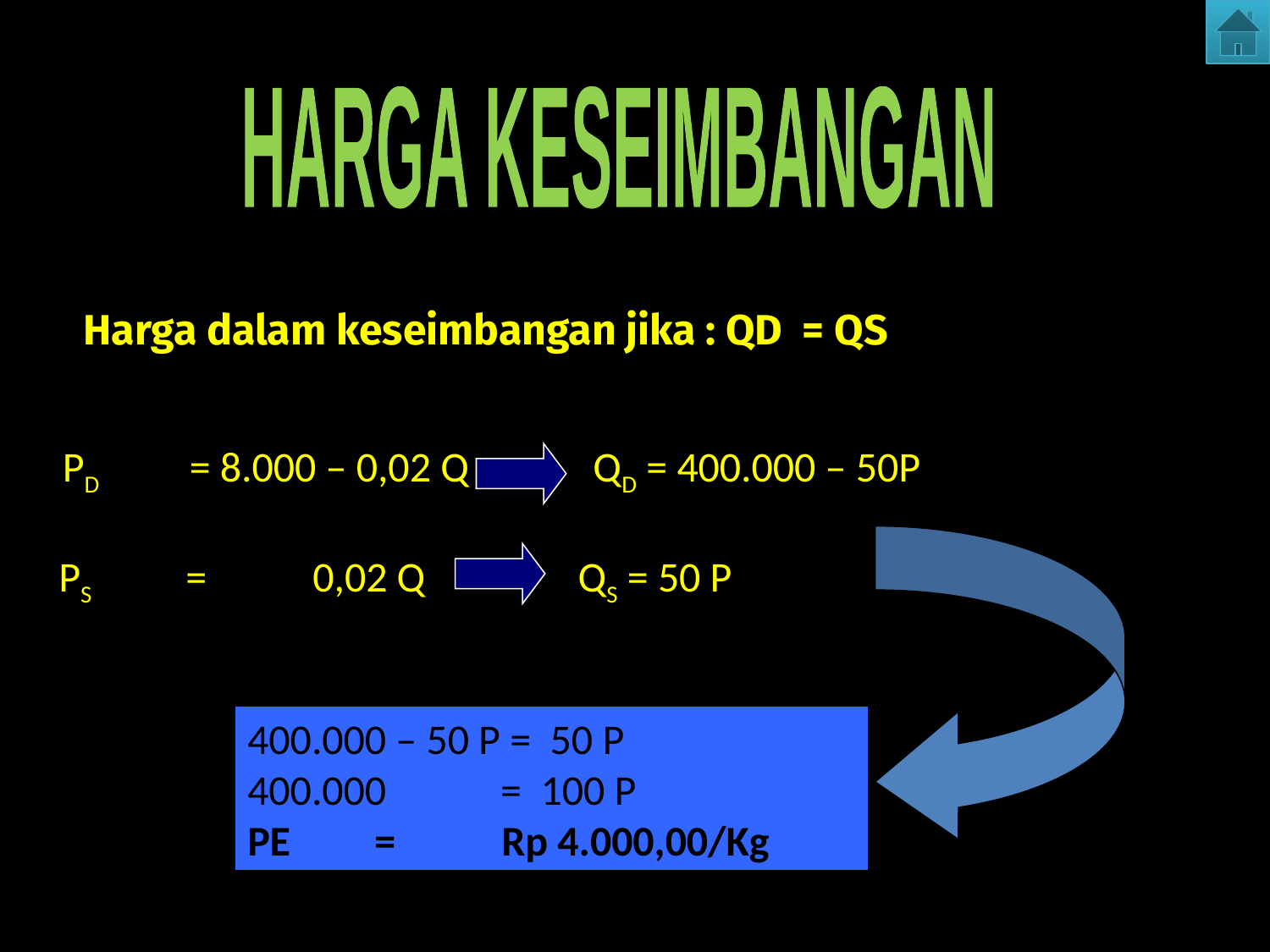

HARGA KESEIMBANGAN
Harga dalam keseimbangan jika : QD  = QS

PD	= 8.000 – 0,02 Q             QD = 400.000 – 50P

PS	=	0,02 Q                QS = 50 P

400.000 – 50 P =  50 P                400.000            =  100 P
PE	=	Rp 4.000,00/Kg